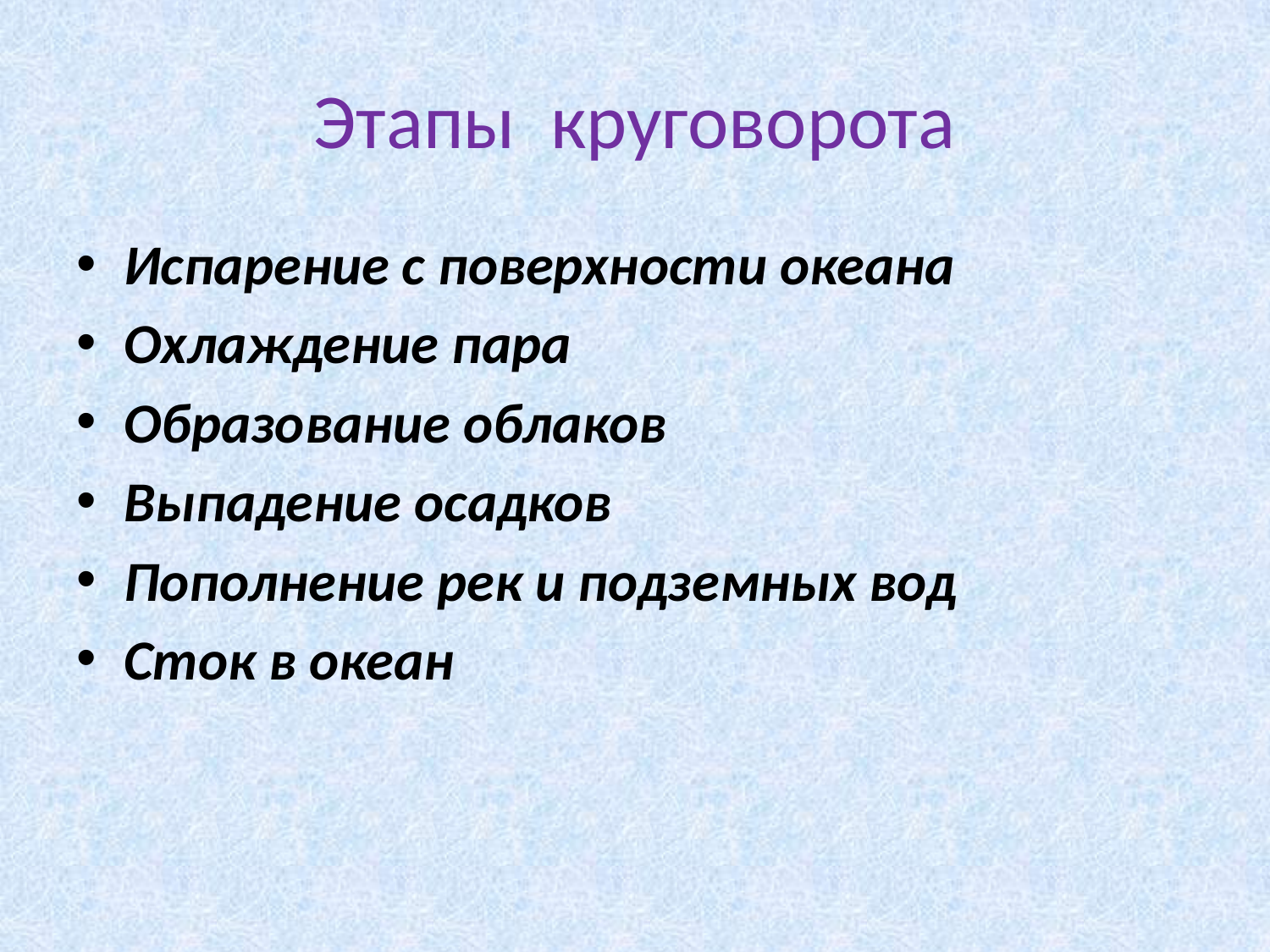

# Этапы  круговорота
Испарение с поверхности океана
Охлаждение пара
Образование облаков
Выпадение осадков
Пополнение рек и подземных вод
Сток в океан